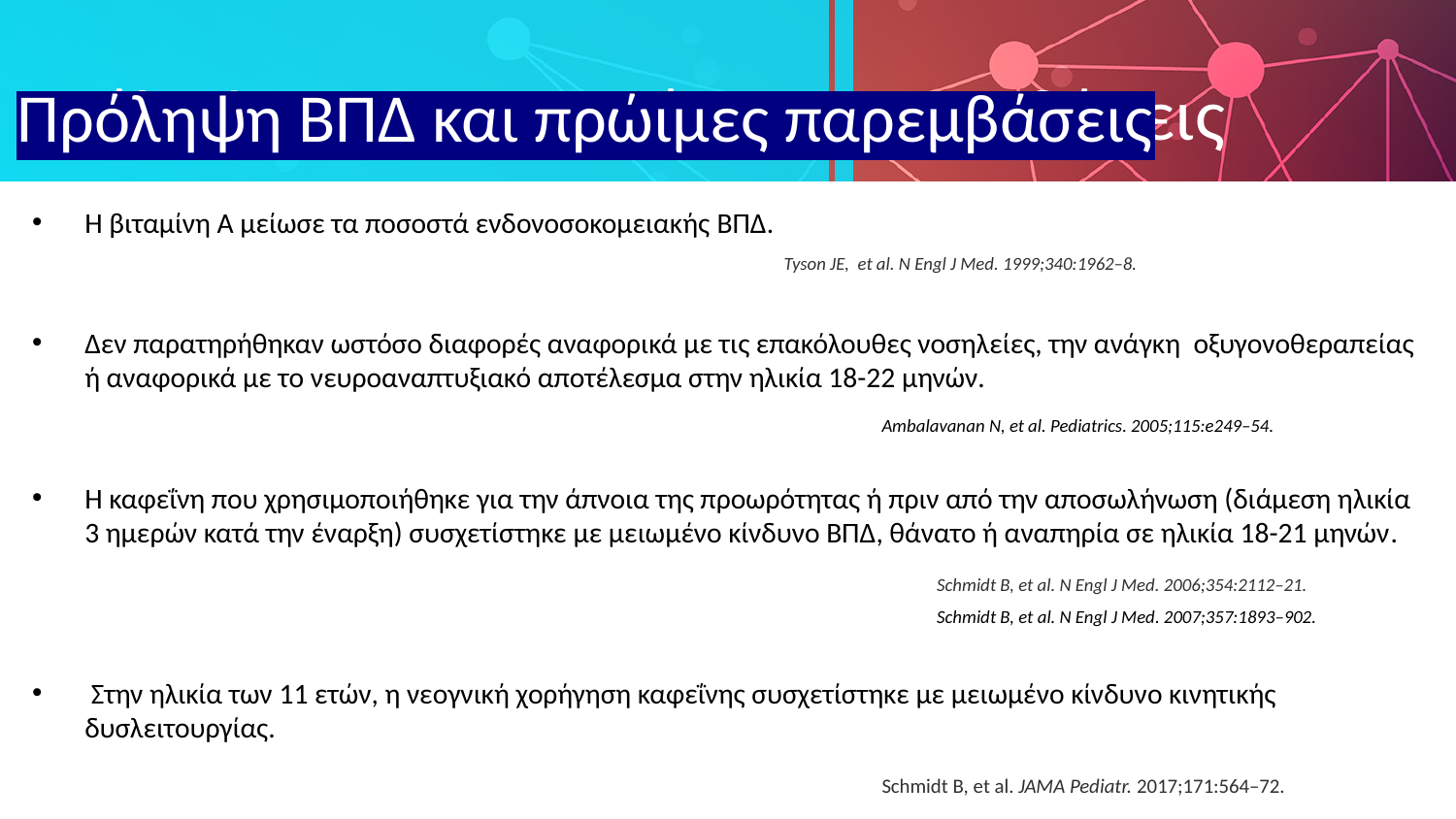

Πρόληψη ΒΠΔ και πρώιμες παρεμβάσεις
Πρόληψη ΒΠΔ και πρώιμες παρεμβάσεις
Η βιταμίνη Α μείωσε τα ποσοστά ενδονοσοκομειακής BΠΔ.

Δεν παρατηρήθηκαν ωστόσο διαφορές αναφορικά με τις επακόλουθες νοσηλείες, την ανάγκη  οξυγονοθεραπείας ή αναφορικά με το νευροαναπτυξιακό αποτέλεσμα στην ηλικία 18-22 μηνών.

Η καφεΐνη που χρησιμοποιήθηκε για την άπνοια της προωρότητας ή πριν από την αποσωλήνωση (διάμεση ηλικία 3 ημερών κατά την έναρξη) συσχετίστηκε με μειωμένο κίνδυνο BΠΔ, θάνατο ή αναπηρία σε ηλικία 18-21 μηνών.

 Στην ηλικία των 11 ετών, η νεογνική χορήγηση καφεΐνης συσχετίστηκε με μειωμένο κίνδυνο κινητικής δυσλειτουργίας.
Tyson JE,  et al. N Engl J Med. 1999;340:1962–8.
Ambalavanan N, et al. Pediatrics. 2005;115:e249–54.
Schmidt B, et al. N Engl J Med. 2006;354:2112–21.
Schmidt B, et al. N Engl J Med. 2007;357:1893–902.
Schmidt B, et al. JAMA Pediatr. 2017;171:564–72.